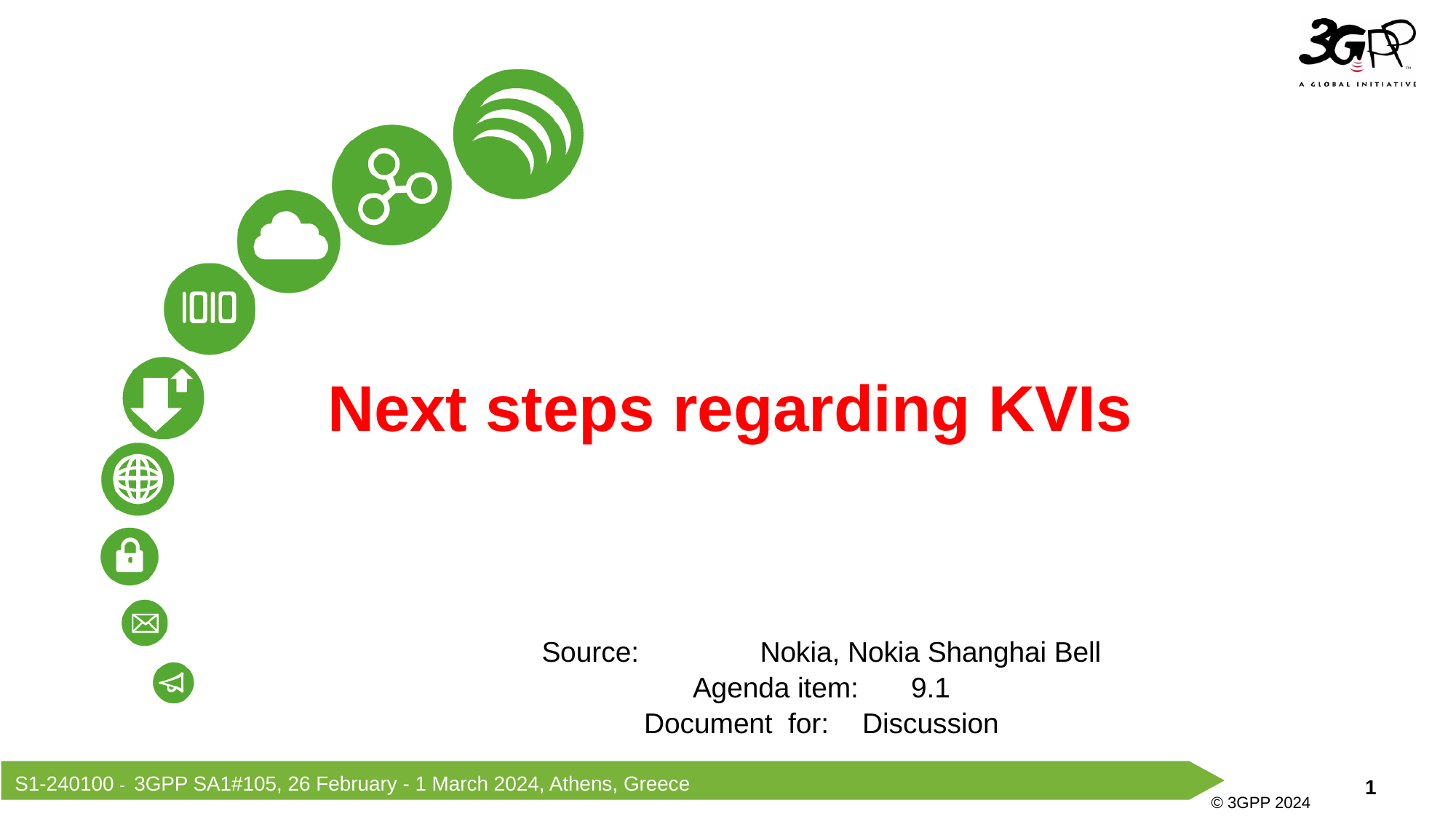

Next steps regarding KVIs
Source: 		Nokia, Nokia Shanghai Bell
Agenda item: 	9.1
Document  for:	Discussion
S1-240100 -  3GPP SA1#105, 26 February - 1 March 2024, Athens, Greece

© 3GPP 2024